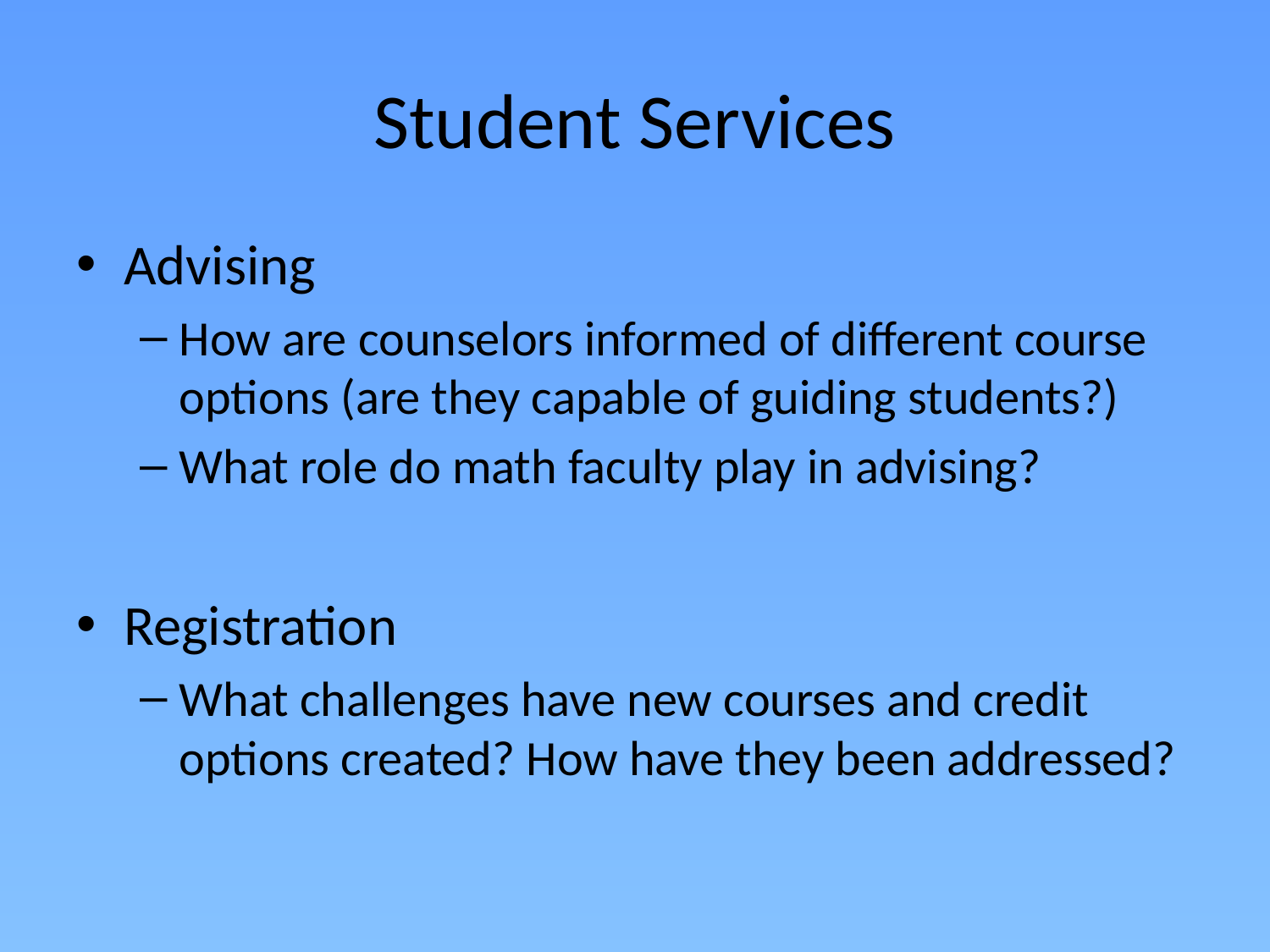

# Student Services
Advising
How are counselors informed of different course options (are they capable of guiding students?)
What role do math faculty play in advising?

Registration
What challenges have new courses and credit options created? How have they been addressed?